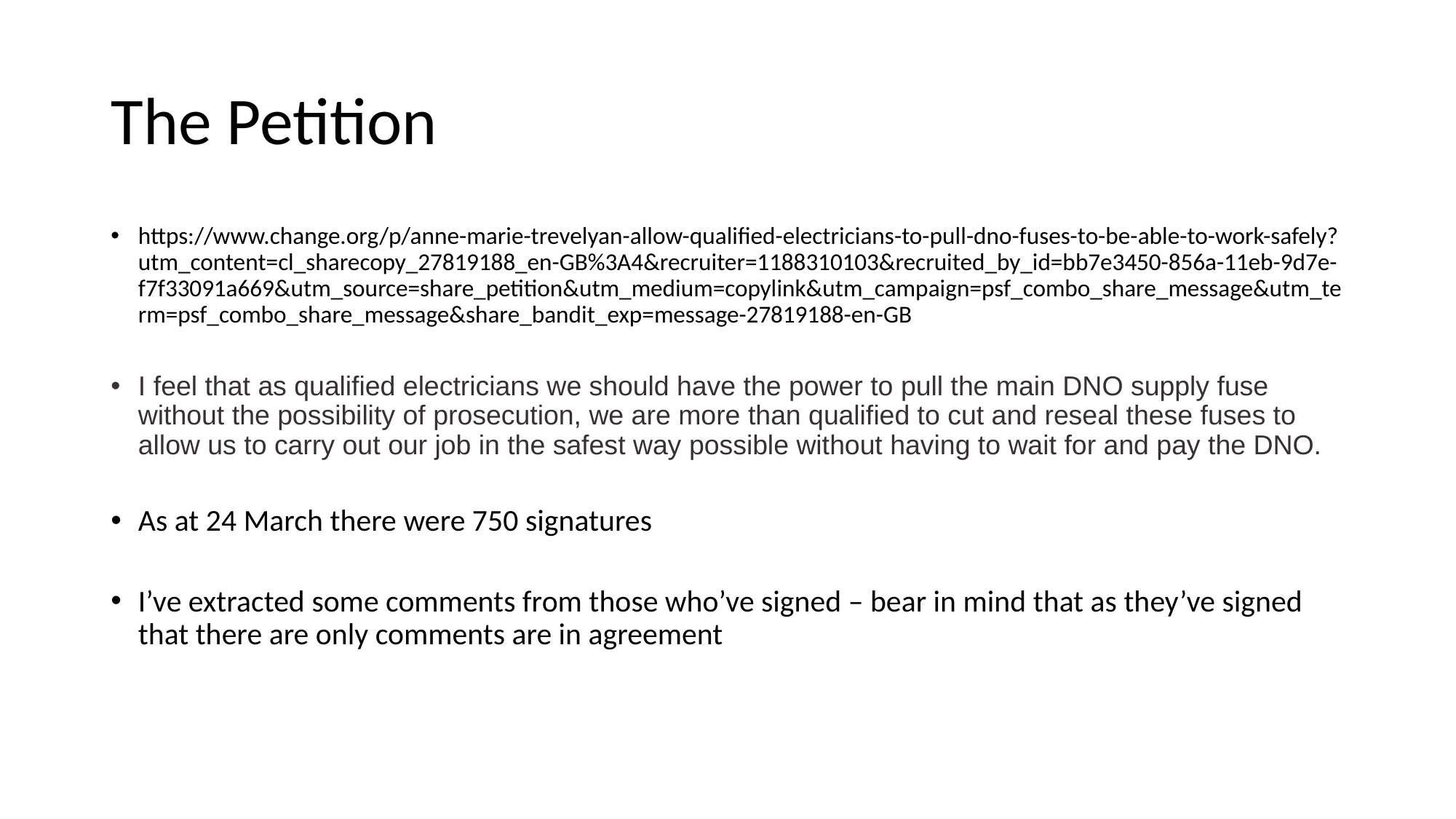

# The Petition
https://www.change.org/p/anne-marie-trevelyan-allow-qualified-electricians-to-pull-dno-fuses-to-be-able-to-work-safely?utm_content=cl_sharecopy_27819188_en-GB%3A4&recruiter=1188310103&recruited_by_id=bb7e3450-856a-11eb-9d7e-f7f33091a669&utm_source=share_petition&utm_medium=copylink&utm_campaign=psf_combo_share_message&utm_term=psf_combo_share_message&share_bandit_exp=message-27819188-en-GB
I feel that as qualified electricians we should have the power to pull the main DNO supply fuse without the possibility of prosecution, we are more than qualified to cut and reseal these fuses to allow us to carry out our job in the safest way possible without having to wait for and pay the DNO.
As at 24 March there were 750 signatures
I’ve extracted some comments from those who’ve signed – bear in mind that as they’ve signed that there are only comments are in agreement